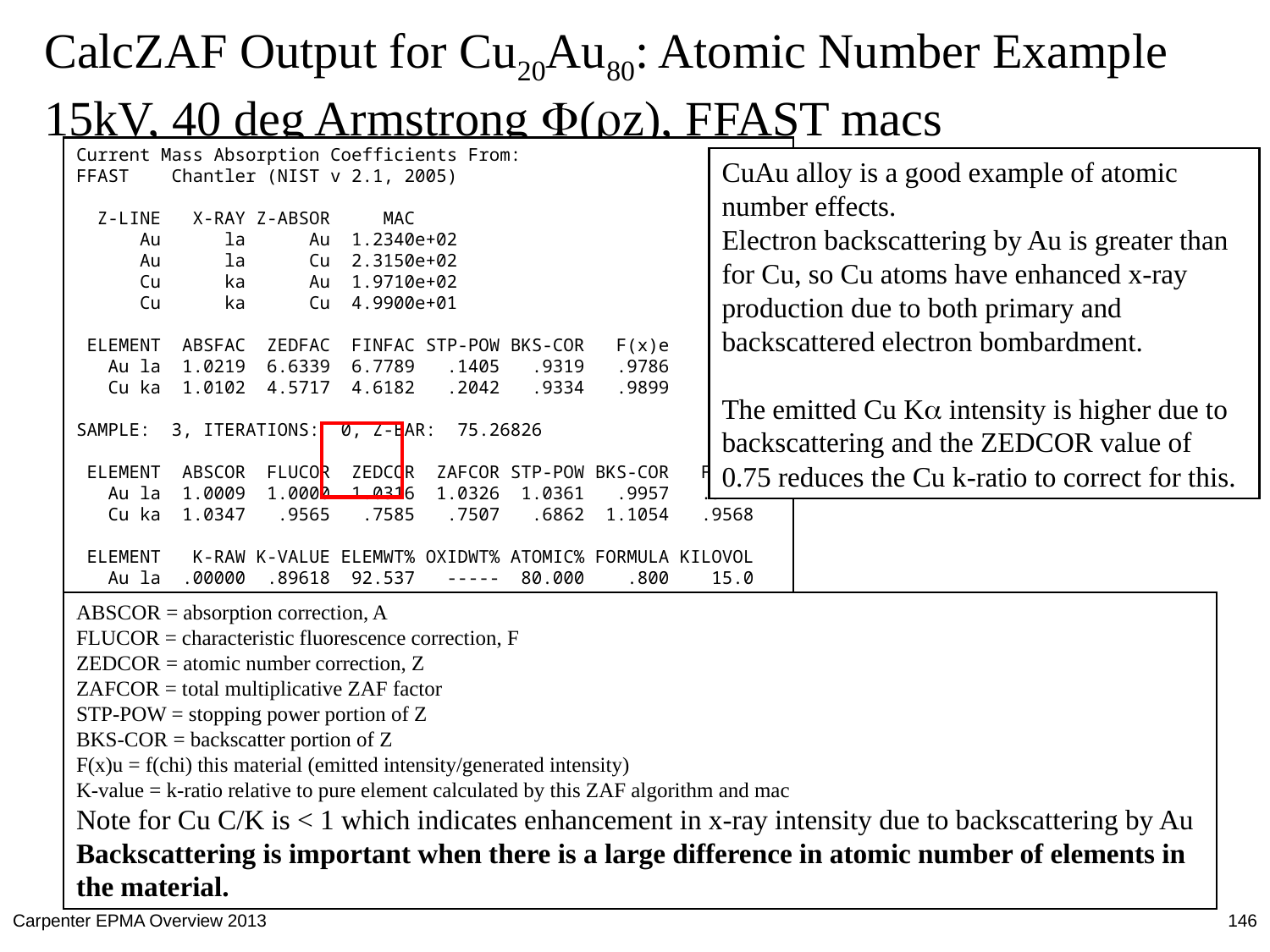

# CalcZAF Output for Cu20Au80: Atomic Number Example 15kV, 40 deg Armstrong Φ(ρz), FFAST macs
Current Mass Absorption Coefficients From:
FFAST    Chantler (NIST v 2.1, 2005)

  Z-LINE   X-RAY Z-ABSOR     MAC
      Au      la      Au  1.2340e+02
      Au      la      Cu  2.3150e+02
      Cu      ka      Au  1.9710e+02
      Cu      ka      Cu  4.9900e+01

 ELEMENT  ABSFAC  ZEDFAC  FINFAC STP-POW BKS-COR   F(x)e
   Au la  1.0219  6.6339  6.7789   .1405   .9319   .9786
   Cu ka  1.0102  4.5717  4.6182   .2042   .9334   .9899

SAMPLE:  3, ITERATIONS:  0, Z-BAR:  75.26826

 ELEMENT  ABSCOR  FLUCOR  ZEDCOR  ZAFCOR STP-POW BKS-COR   F(x)u
   Au la  1.0009  1.0000  1.0316  1.0326  1.0361   .9957   .9777
   Cu ka  1.0347   .9565   .7585   .7507   .6862  1.1054   .9568

 ELEMENT   K-RAW K-VALUE ELEMWT% OXIDWT% ATOMIC% FORMULA KILOVOL
   Au la  .00000  .89618  92.537   -----  80.000    .800    15.0
   Cu ka  .00000  .09942   7.463   -----  20.000    .200    15.0
   TOTAL:                100.000   ----- 100.000   1.000
CuAu alloy is a good example of atomic number effects.
Electron backscattering by Au is greater than for Cu, so Cu atoms have enhanced x-ray production due to both primary and backscattered electron bombardment.
The emitted Cu Kα intensity is higher due to backscattering and the ZEDCOR value of 0.75 reduces the Cu k-ratio to correct for this.

ABSCOR = absorption correction, A
FLUCOR = characteristic fluorescence correction, F
ZEDCOR = atomic number correction, Z
ZAFCOR = total multiplicative ZAF factor
STP-POW = stopping power portion of Z
BKS-COR = backscatter portion of Z
F(x)u = f(chi) this material (emitted intensity/generated intensity)
K-value = k-ratio relative to pure element calculated by this ZAF algorithm and mac
Note for Cu C/K is < 1 which indicates enhancement in x-ray intensity due to backscattering by Au
Backscattering is important when there is a large difference in atomic number of elements in the material.
Carpenter EPMA Overview 2013
146